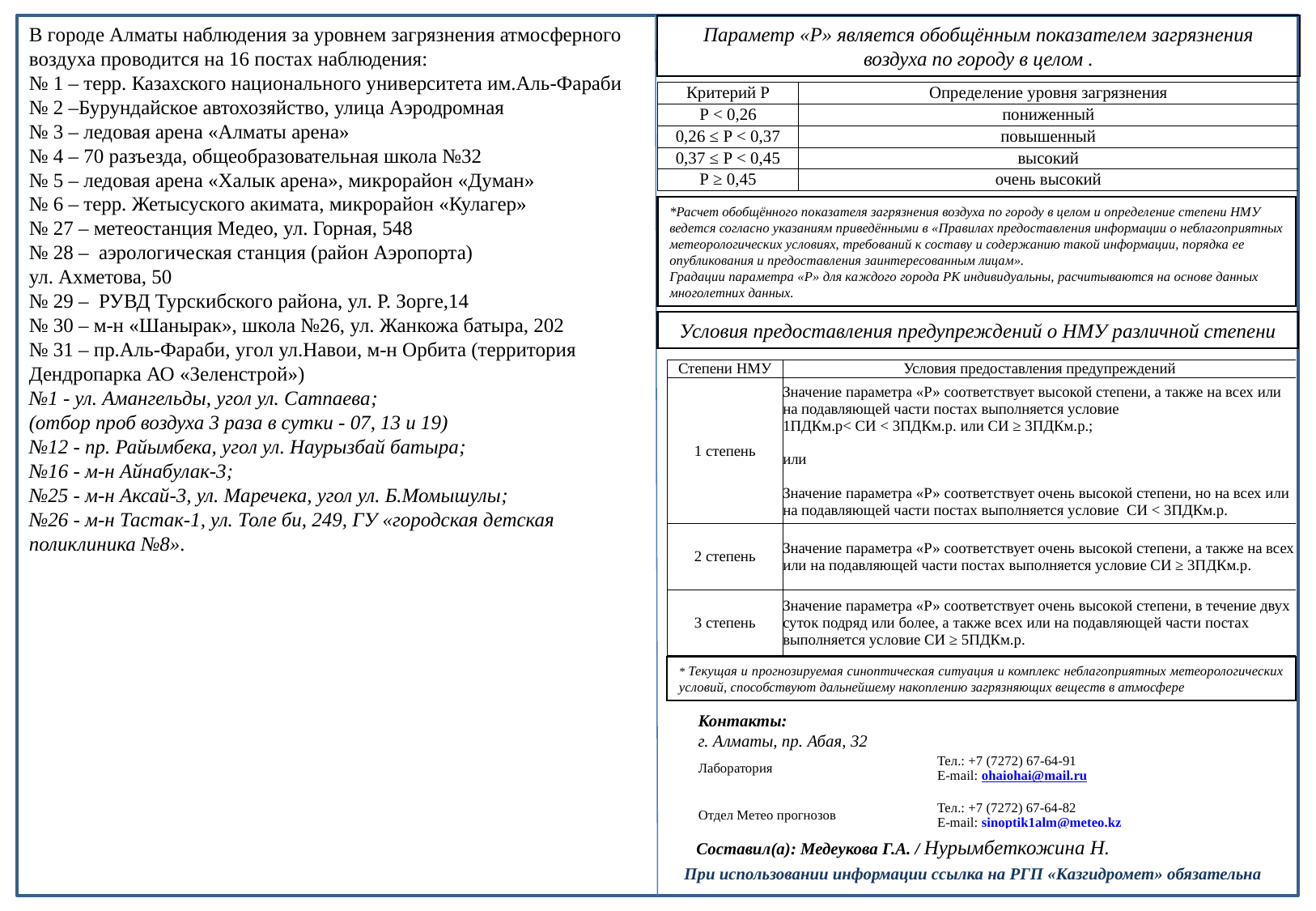

В городе Алматы наблюдения за уровнем загрязнения атмосферного воздуха проводится на 16 постах наблюдения:
№ 1 – терр. Казахского национального университета им.Аль-Фараби
№ 2 –Бурундайское автохозяйство, улица Аэродромная
№ 3 – ледовая арена «Алматы арена»
№ 4 – 70 разъезда, общеобразовательная школа №32
№ 5 – ледовая арена «Халык арена», микрорайон «Думан»
№ 6 – терр. Жетысуского акимата, микрорайон «Кулагер»
№ 27 – метеостанция Медео, ул. Горная, 548
№ 28 –  аэрологическая станция (район Аэропорта)
ул. Ахметова, 50
№ 29 –  РУВД Турскибского района, ул. Р. Зорге,14
№ 30 – м-н «Шанырак», школа №26, ул. Жанкожа батыра, 202
№ 31 – пр.Аль-Фараби, угол ул.Навои, м-н Орбита (территория Дендропарка АО «Зеленстрой»)
№1 - ул. Амангельды, угол ул. Сатпаева;
(отбор проб воздуха 3 раза в сутки - 07, 13 и 19)
№12 - пр. Райымбека, угол ул. Наурызбай батыра;
№16 - м-н Айнабулак-3;
№25 - м-н Аксай-3, ул. Маречека, угол ул. Б.Момышулы;
№26 - м-н Тастак-1, ул. Толе би, 249, ГУ «городская детская поликлиника №8».
Параметр «Р» является обобщённым показателем загрязнения воздуха по городу в целом .
| Критерий Р | Определение уровня загрязнения |
| --- | --- |
| Р < 0,26 | пониженный |
| 0,26 ≤ Р < 0,37 | повышенный |
| 0,37 ≤ Р < 0,45 | высокий |
| Р ≥ 0,45 | очень высокий |
*Расчет обобщённого показателя загрязнения воздуха по городу в целом и определение степени НМУ ведется согласно указаниям приведёнными в «Правилах предоставления информации о неблагоприятных метеорологических условиях, требований к составу и содержанию такой информации, порядка ее опубликования и предоставления заинтересованным лицам».
Градации параметра «Р» для каждого города РК индивидуальны, расчитываются на основе данных многолетних данных.
Условия предоставления предупреждений о НМУ различной степени
| Степени НМУ | Условия предоставления предупреждений |
| --- | --- |
| 1 степень | Значение параметра «Р» соответствует высокой степени, а также на всех или на подавляющей части постах выполняется условие 1ПДКм.р< СИ < 3ПДКм.р. или СИ ≥ 3ПДКм.р.; или Значение параметра «Р» соответствует очень высокой степени, но на всех или на подавляющей части постах выполняется условие СИ < 3ПДКм.р. |
| 2 степень | Значение параметра «Р» соответствует очень высокой степени, а также на всех или на подавляющей части постах выполняется условие СИ ≥ 3ПДКм.р. |
| 3 степень | Значение параметра «Р» соответствует очень высокой степени, в течение двух суток подряд или более, а также всех или на подавляющей части постах выполняется условие СИ ≥ 5ПДКм.р. |
* Текущая и прогнозируемая синоптическая ситуация и комплекс неблагоприятных метеорологических условий, способствуют дальнейшему накоплению загрязняющих веществ в атмосфере
Контакты:
г. Алматы, пр. Абая, 32
| Лаборатория | Тел.: +7 (7272) 67-64-91 E-mail: ohaiohai@mail.ru |
| --- | --- |
| Отдел Метео прогнозов | Тел.: +7 (7272) 67-64-82 E-mail: sinoptik1alm@meteo.kz |
  Составил(а): Медеукова Г.А. / Нурымбеткожина Н.
При использовании информации ссылка на РГП «Казгидромет» обязательна